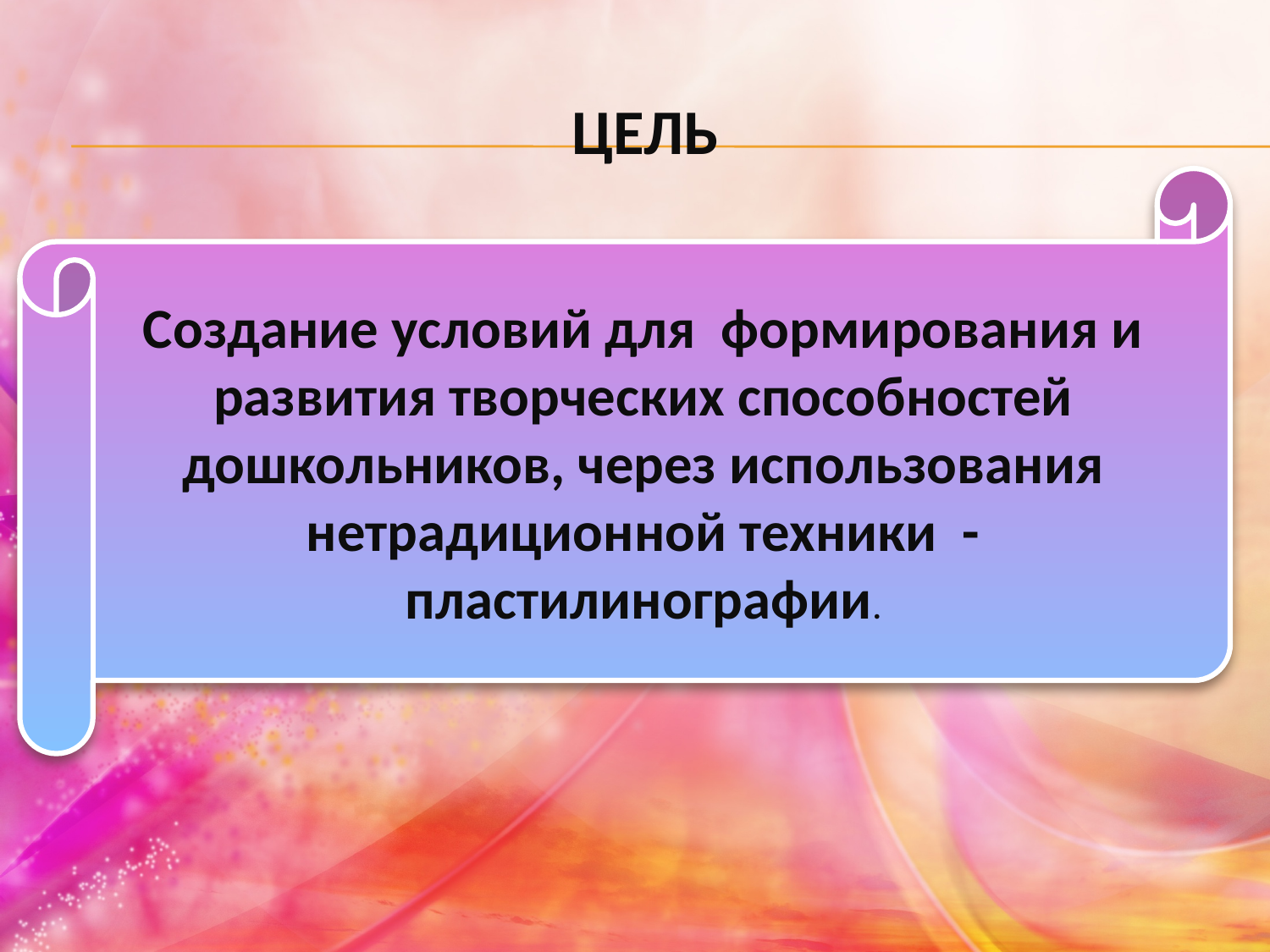

# цель
 Создание условий для  формирования и  развития творческих способностей дошкольников, через использования нетрадиционной техники  -пластилинографии.